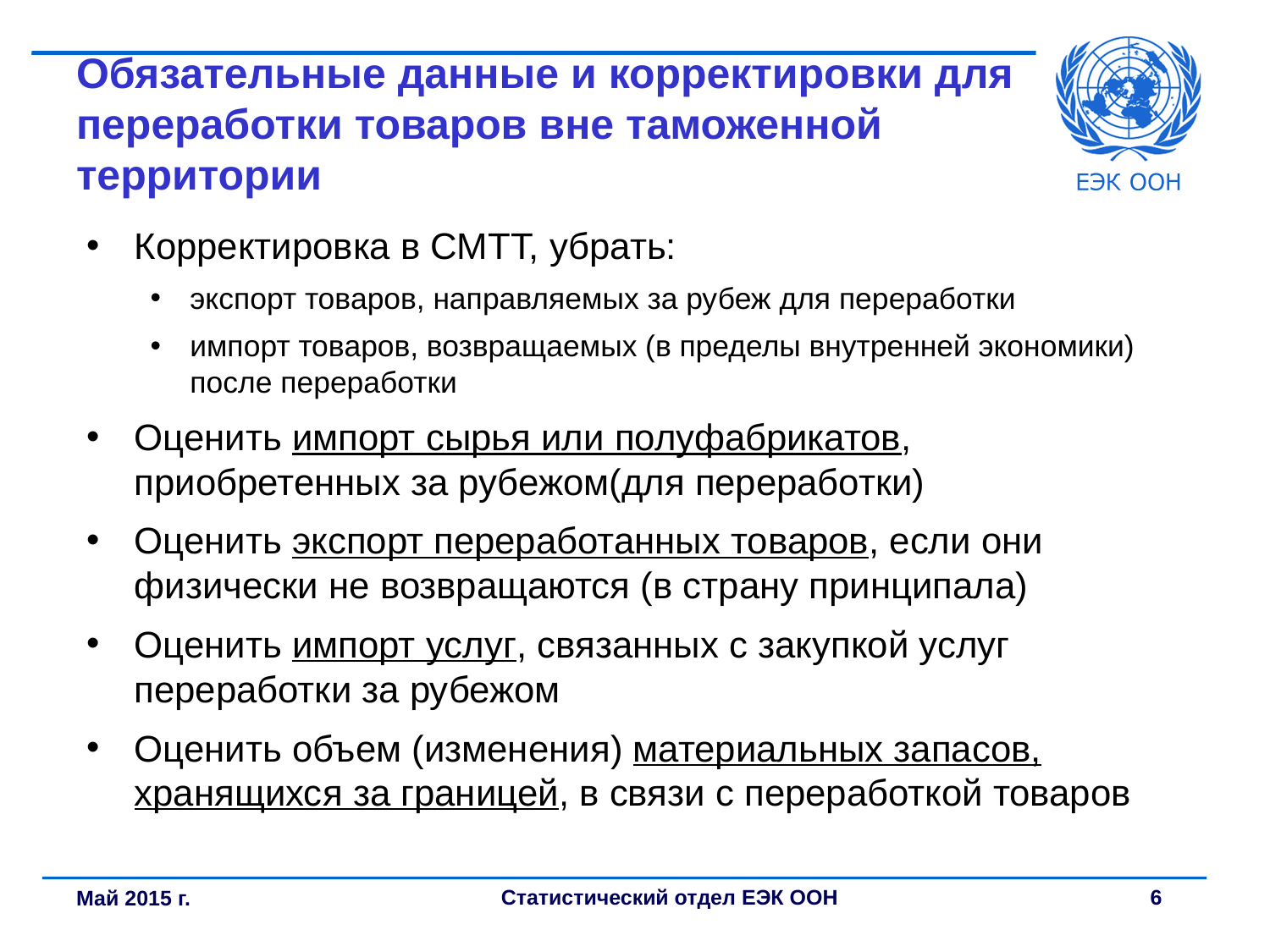

# Обязательные данные и корректировки для переработки товаров вне таможенной территории
Корректировка в СМТТ, убрать:
экспорт товаров, направляемых за рубеж для переработки
импорт товаров, возвращаемых (в пределы внутренней экономики) после переработки
Оценить импорт сырья или полуфабрикатов, приобретенных за рубежом(для переработки)
Оценить экспорт переработанных товаров, если они физически не возвращаются (в страну принципала)
Оценить импорт услуг, связанных с закупкой услуг переработки за рубежом
Оценить объем (изменения) материальных запасов, хранящихся за границей, в связи с переработкой товаров
Май 2015 г.